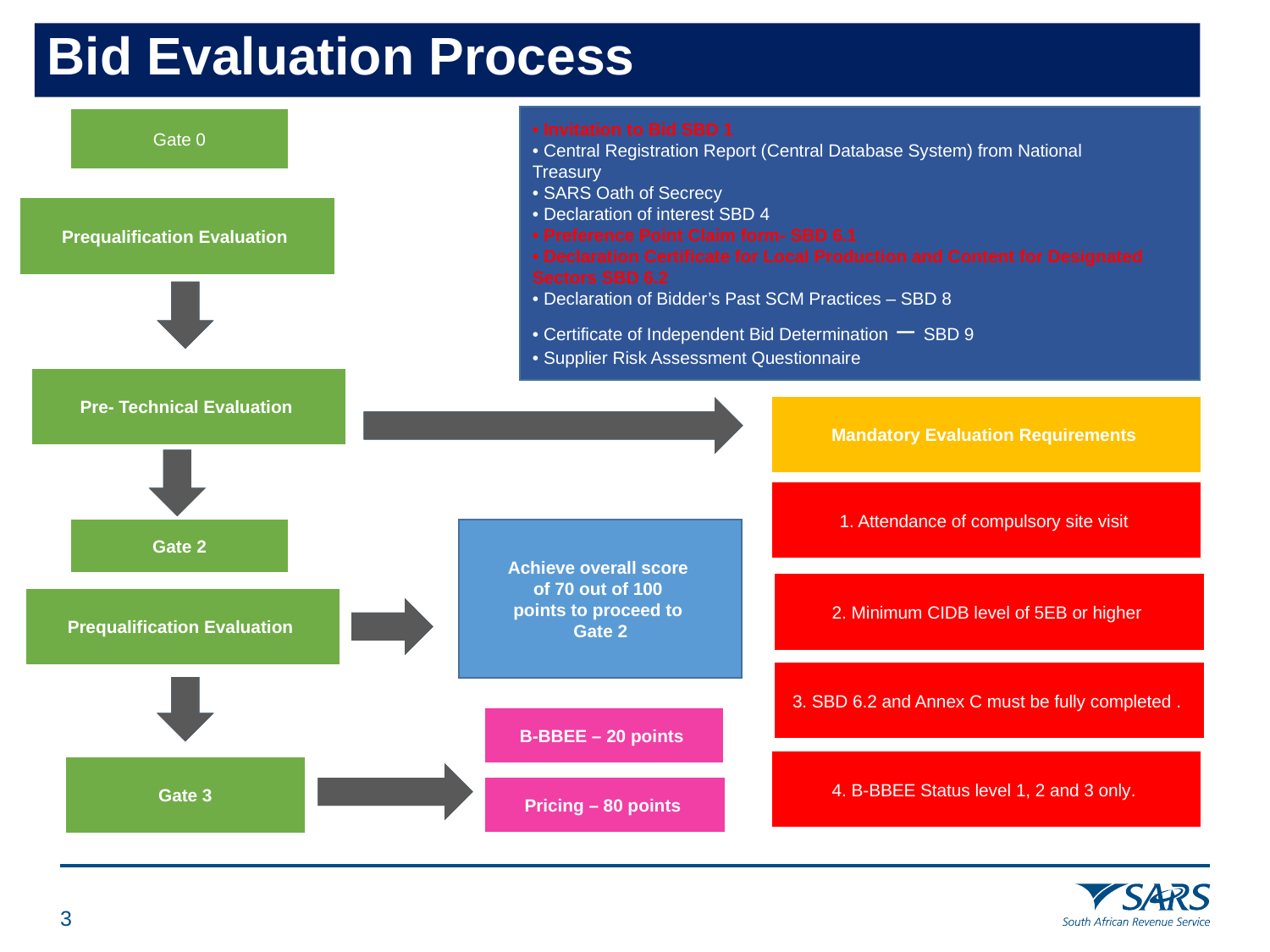

# Bid Evaluation Process
• Invitation to Bid SBD 1
• Central Registration Report (Central Database System) from National
Treasury
• SARS Oath of Secrecy
• Declaration of interest SBD 4
• Preference Point Claim form- SBD 6.1
• Declaration Certificate for Local Production and Content for Designated Sectors SBD 6.2
• Declaration of Bidder’s Past SCM Practices – SBD 8
• Certificate of Independent Bid Determination – SBD 9
• Supplier Risk Assessment Questionnaire
Gate 0
Prequalification Evaluation

Pre- Technical Evaluation
Mandatory Evaluation Requirements

1. Attendance of compulsory site visit
Achieve overall score
of 70 out of 100
points to proceed to
Gate 2
Gate 2
2. Minimum CIDB level of 5EB or higher

Prequalification Evaluation
3. SBD 6.2 and Annex C must be fully completed .

B-BBEE – 20 points

4. B-BBEE Status level 1, 2 and 3 only.
Gate 3
Pricing – 80 points
3